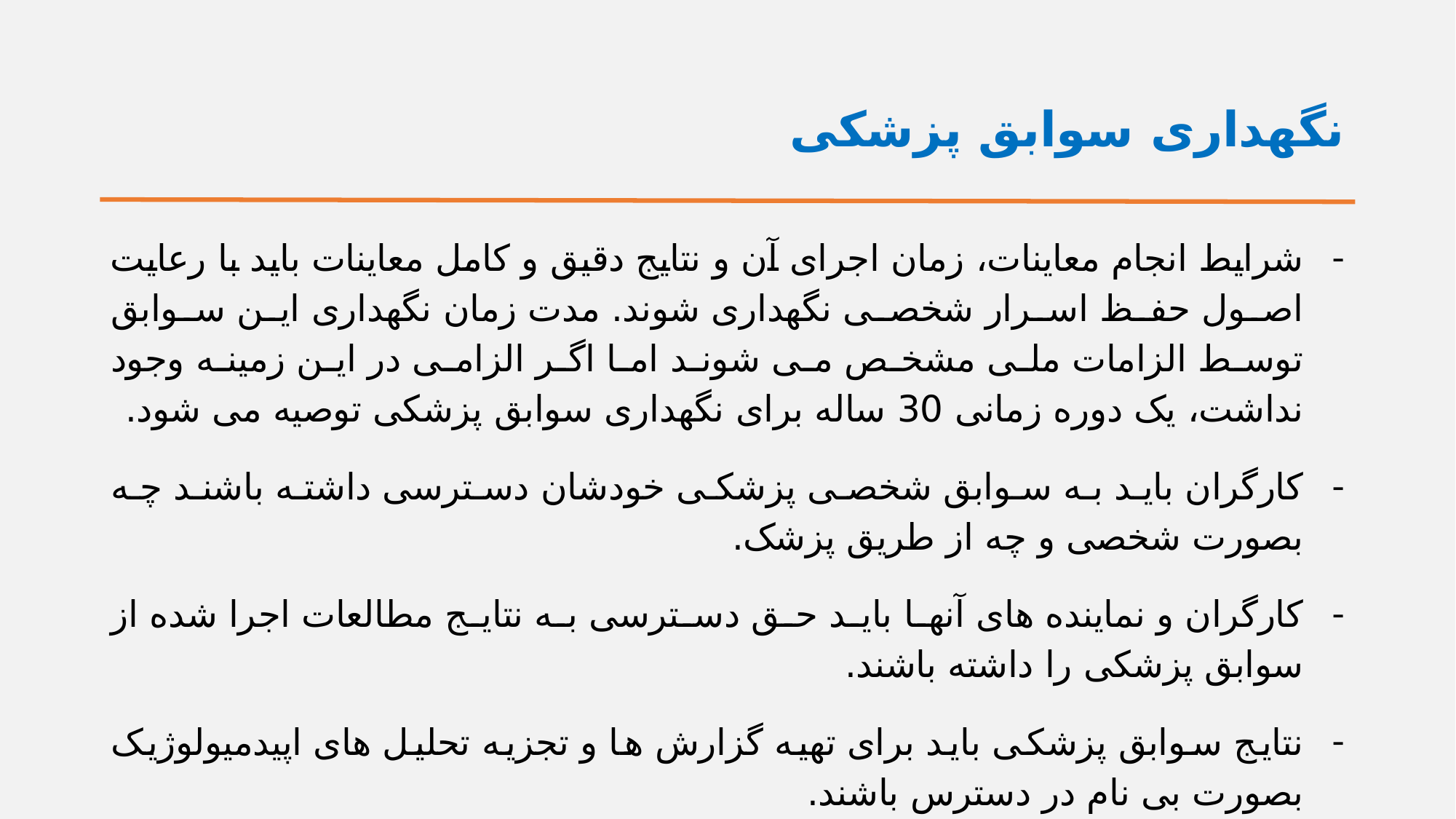

# نگهداری سوابق پزشکی
شرایط انجام معاینات، زمان اجرای آن و نتایج دقیق و کامل معاینات باید با رعایت اصول حفظ اسرار شخصی نگهداری شوند. مدت زمان نگهداری این سوابق توسط الزامات ملی مشخص می شوند اما اگر الزامی در این زمینه وجود نداشت، یک دوره زمانی 30 ساله برای نگهداری سوابق پزشکی توصیه می شود.
کارگران باید به سوابق شخصی پزشکی خودشان دسترسی داشته باشند چه بصورت شخصی و چه از طریق پزشک.
کارگران و نماینده های آنها باید حق دسترسی به نتایج مطالعات اجرا شده از سوابق پزشکی را داشته باشند.
نتایج سوابق پزشکی باید برای تهیه گزارش ها و تجزیه تحلیل های اپیدمیولوژیک بصورت بی نام در دسترس باشند.
قانونگذار باید از صحت اجرا و نگهداری سوابق پزشکی حصول اطمینان نماید.